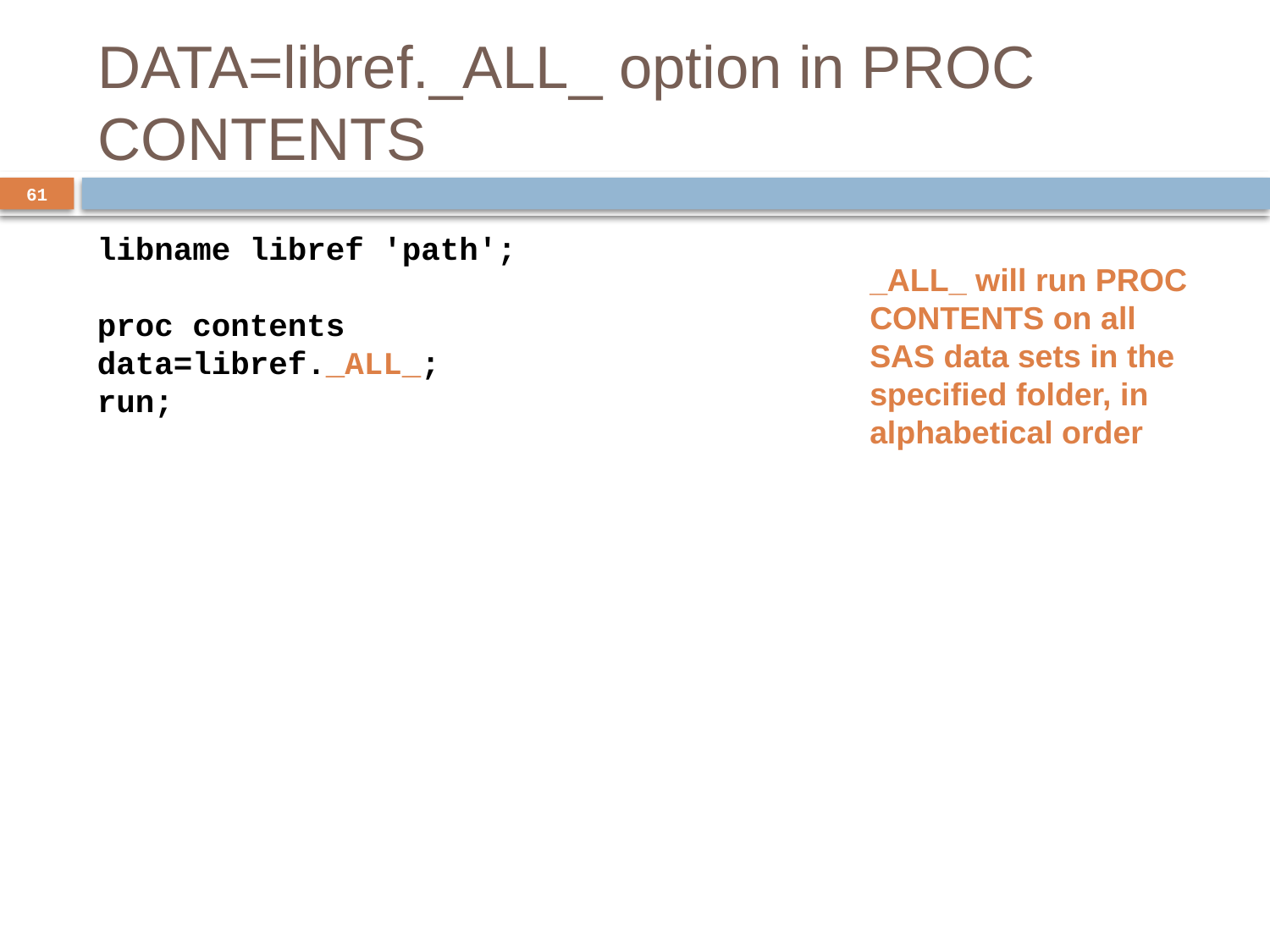

DATA=libref._ALL_ option in PROC CONTENTS
61
libname libref 'path';

proc contents data=libref._ALL_;
run;
_ALL_ will run PROC CONTENTS on all SAS data sets in the specified folder, in alphabetical order